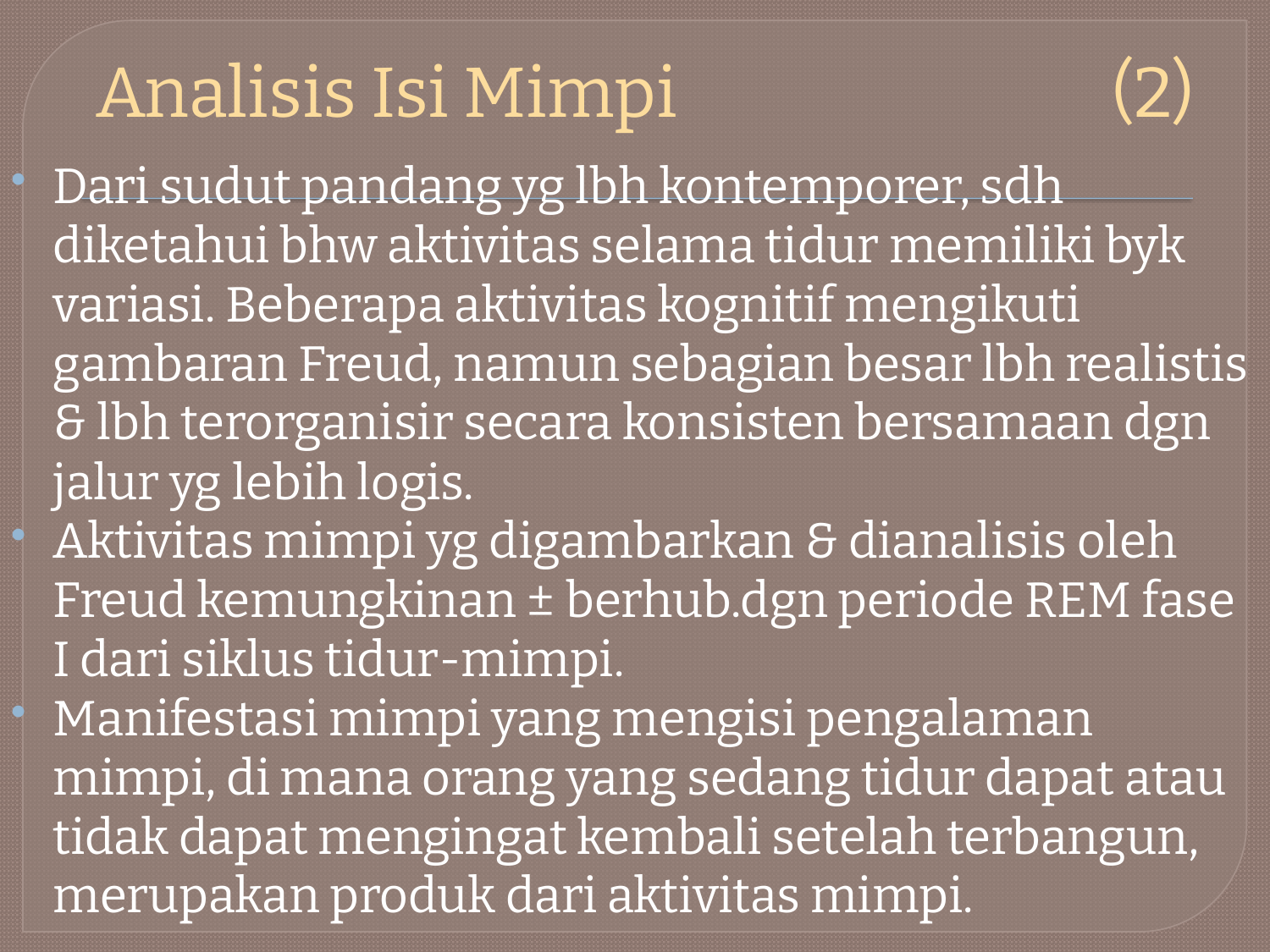

# Analisis Isi Mimpi				(2)
Dari sudut pandang yg lbh kontemporer, sdh diketahui bhw aktivitas selama tidur memiliki byk variasi. Beberapa aktivitas kognitif mengikuti gambaran Freud, namun sebagian besar lbh realistis & lbh terorganisir secara konsisten bersamaan dgn jalur yg lebih logis.
Aktivitas mimpi yg digambarkan & dianalisis oleh Freud kemungkinan ± berhub.dgn periode REM fase I dari siklus tidur-mimpi.
Manifestasi mimpi yang mengisi pengalaman mimpi, di mana orang yang sedang tidur dapat atau tidak dapat mengingat kembali setelah terbangun, merupakan produk dari aktivitas mimpi.